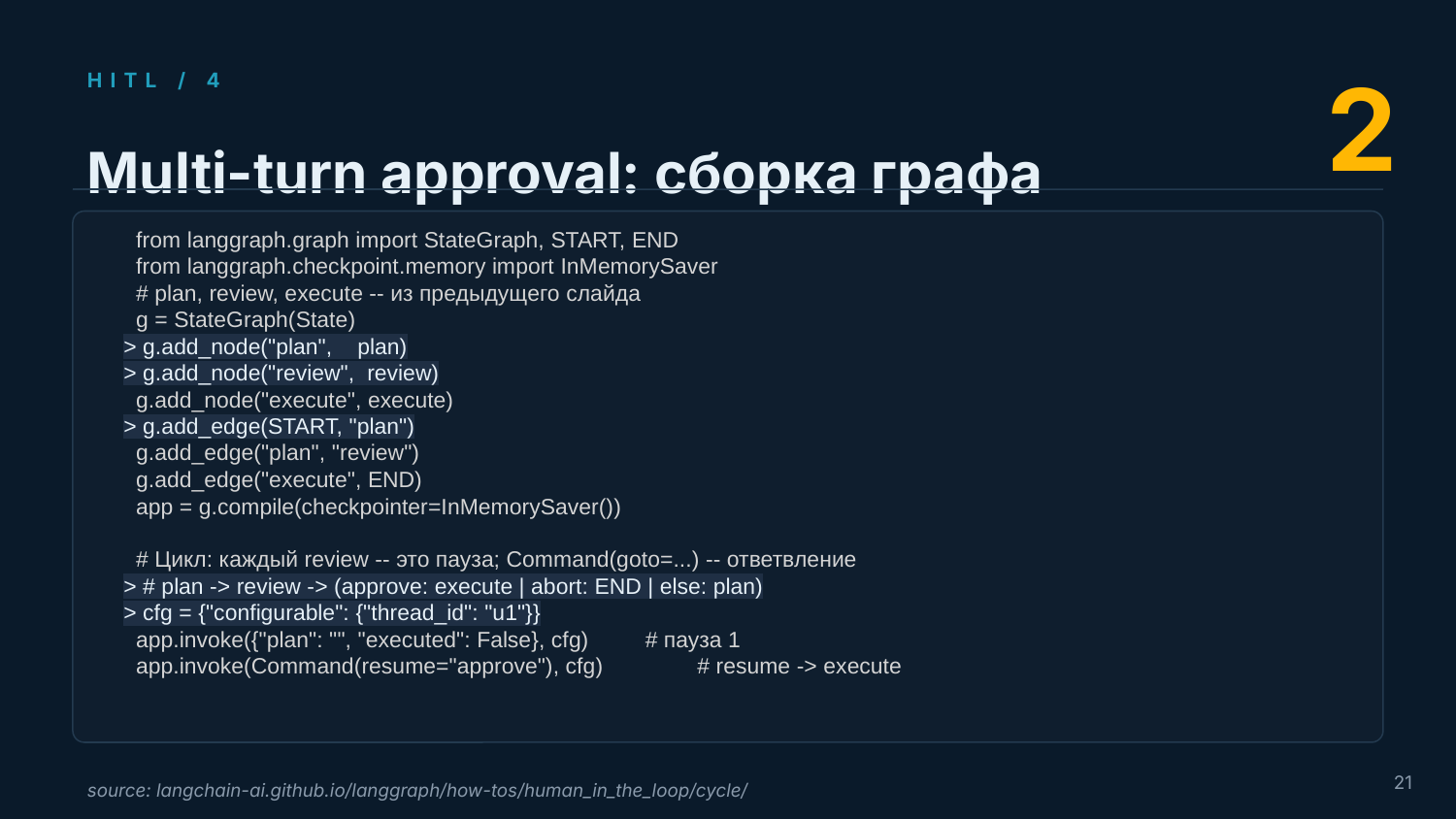

2
HITL / 4
Multi-turn approval: сборка графа

  from langgraph.graph import StateGraph, START, END
  from langgraph.checkpoint.memory import InMemorySaver
  # plan, review, execute -- из предыдущего слайда
  g = StateGraph(State)
> g.add_node("plan",    plan)
> g.add_node("review",  review)
  g.add_node("execute", execute)
> g.add_edge(START, "plan")
  g.add_edge("plan", "review")
  g.add_edge("execute", END)
  app = g.compile(checkpointer=InMemorySaver())

  # Цикл: каждый review -- это пауза; Command(goto=...) -- ответвление
> # plan -> review -> (approve: execute | abort: END | else: plan)
> cfg = {"configurable": {"thread_id": "u1"}}
  app.invoke({"plan": "", "executed": False}, cfg)         # пауза 1
  app.invoke(Command(resume="approve"), cfg)               # resume -> execute

21
source: langchain-ai.github.io/langgraph/how-tos/human_in_the_loop/cycle/